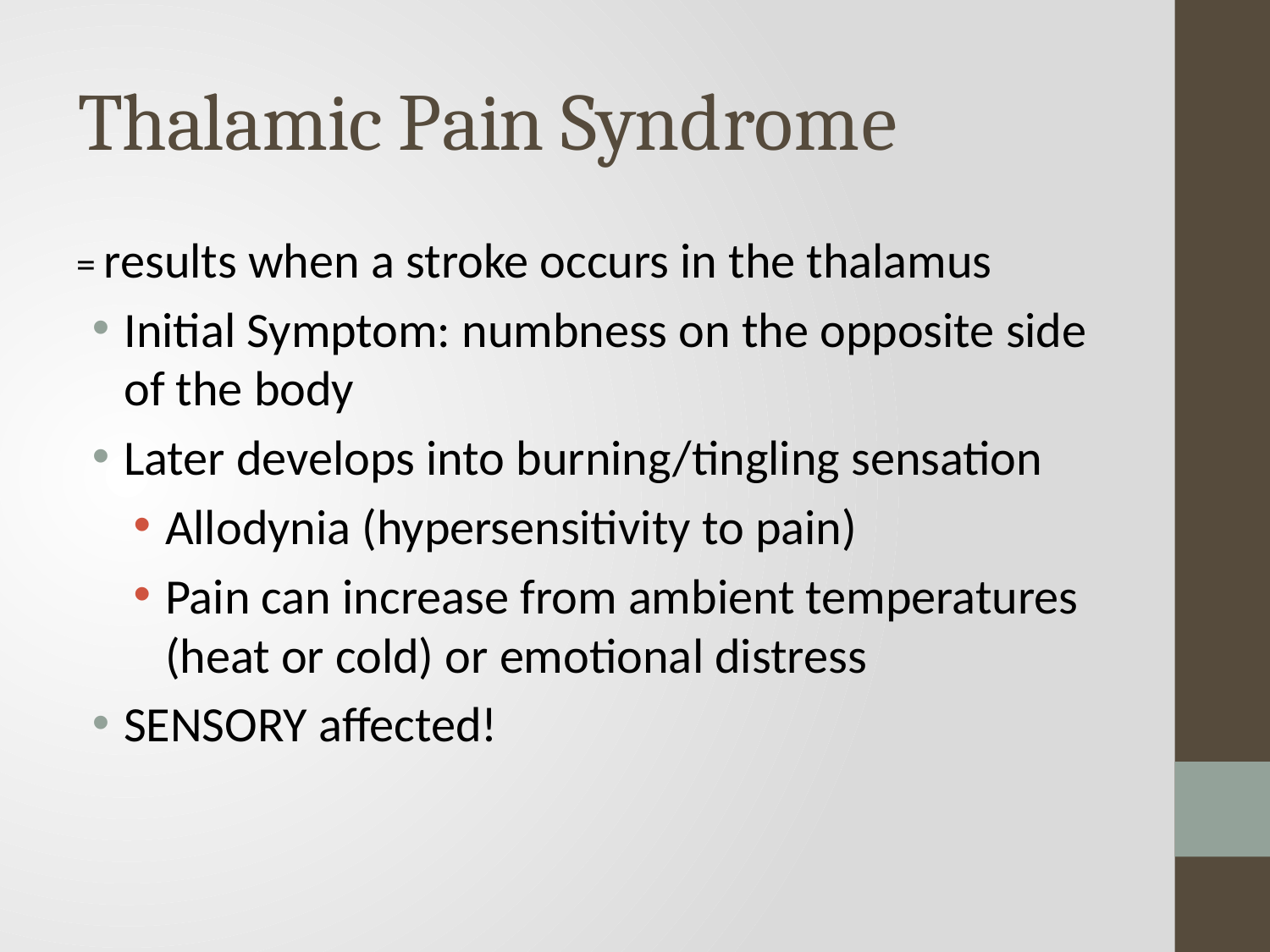

# Thalamic Pain Syndrome
= results when a stroke occurs in the thalamus
Initial Symptom: numbness on the opposite side of the body
Later develops into burning/tingling sensation
Allodynia (hypersensitivity to pain)
Pain can increase from ambient temperatures (heat or cold) or emotional distress
SENSORY affected!